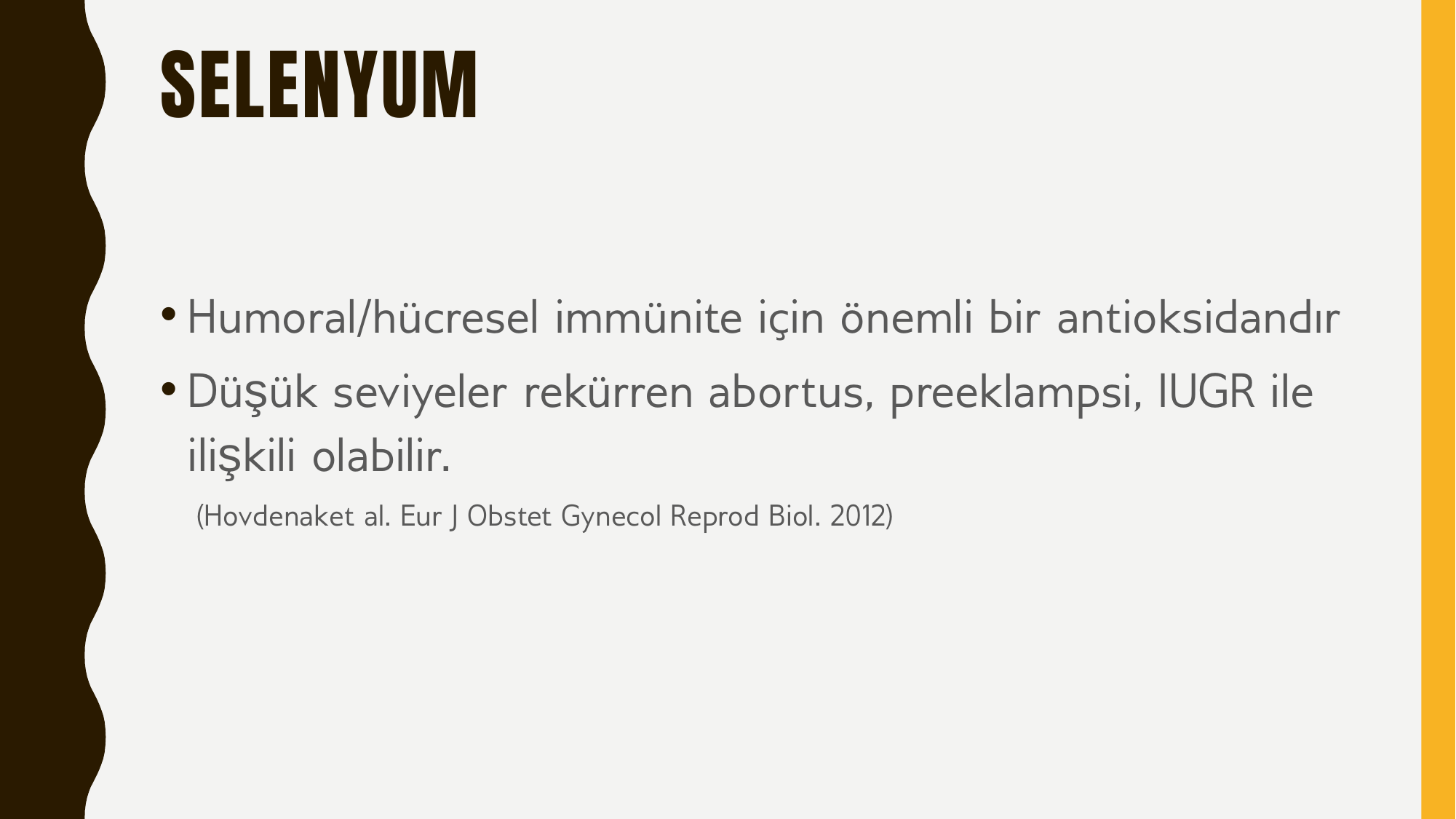

# selenyum
Humoral/hücresel immünite için önemli bir antioksidandır
Düşük seviyeler rekürren abortus, preeklampsi, IUGR ile ilişkili olabilir.
    (Hovdenaket al. Eur J Obstet Gynecol Reprod Biol. 2012)